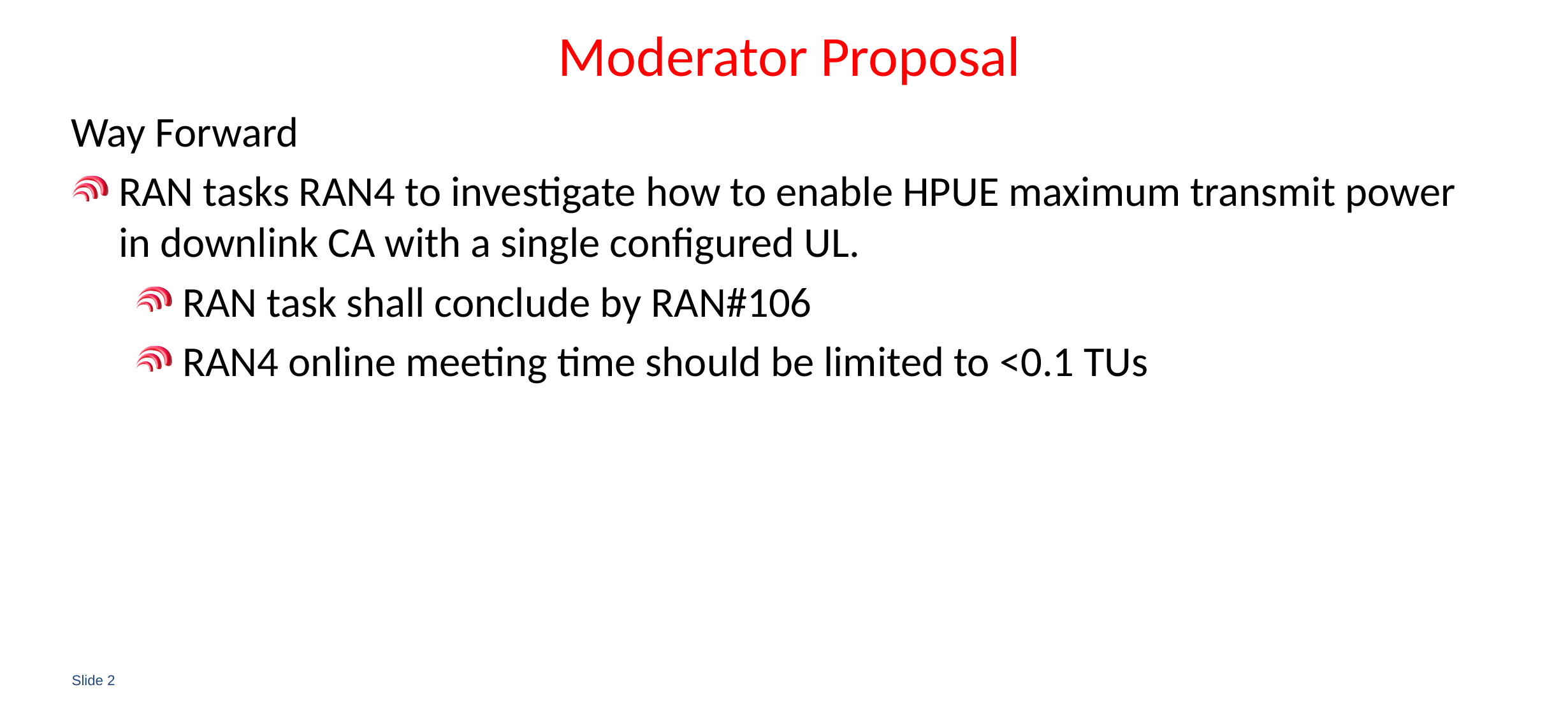

# Moderator Proposal
Way Forward
RAN tasks RAN4 to investigate how to enable HPUE maximum transmit power in downlink CA with a single configured UL.
RAN task shall conclude by RAN#106
RAN4 online meeting time should be limited to <0.1 TUs